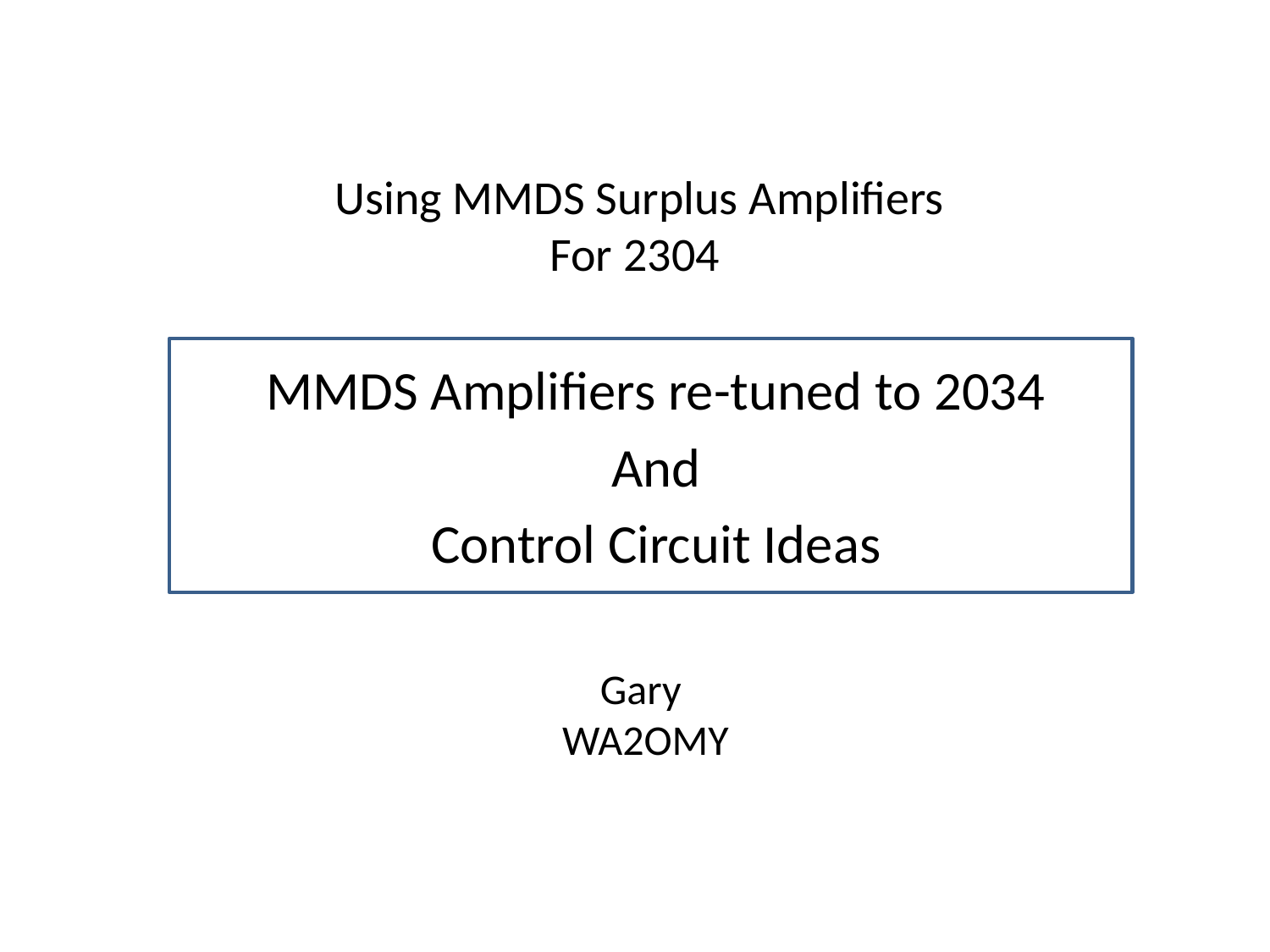

# Using MMDS Surplus Amplifiers For 2304

MMDS Amplifiers re-tuned to 2034
And
Control Circuit Ideas

Gary
WA2OMY